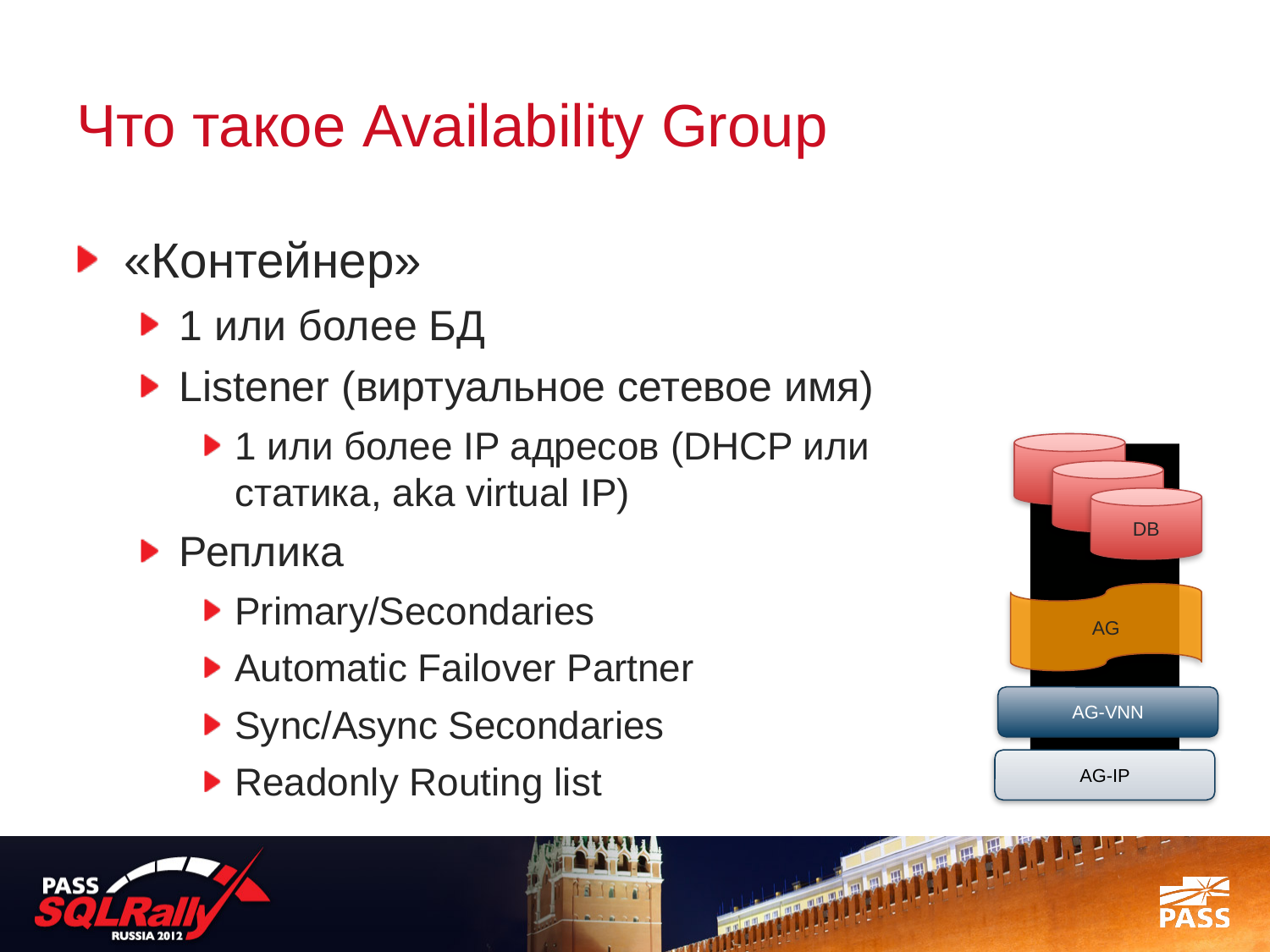

# Что такое Availability Group
«Контейнер»
1 или более БД
Listener (виртуальное сетевое имя)
1 или более IP адресов (DHCP или статика, aka virtual IP)
Реплика
Primary/Secondaries
Automatic Failover Partner
Sync/Async Secondaries
Readonly Routing list
DB

DB
DB
AG
AG-VNN
AG-IP